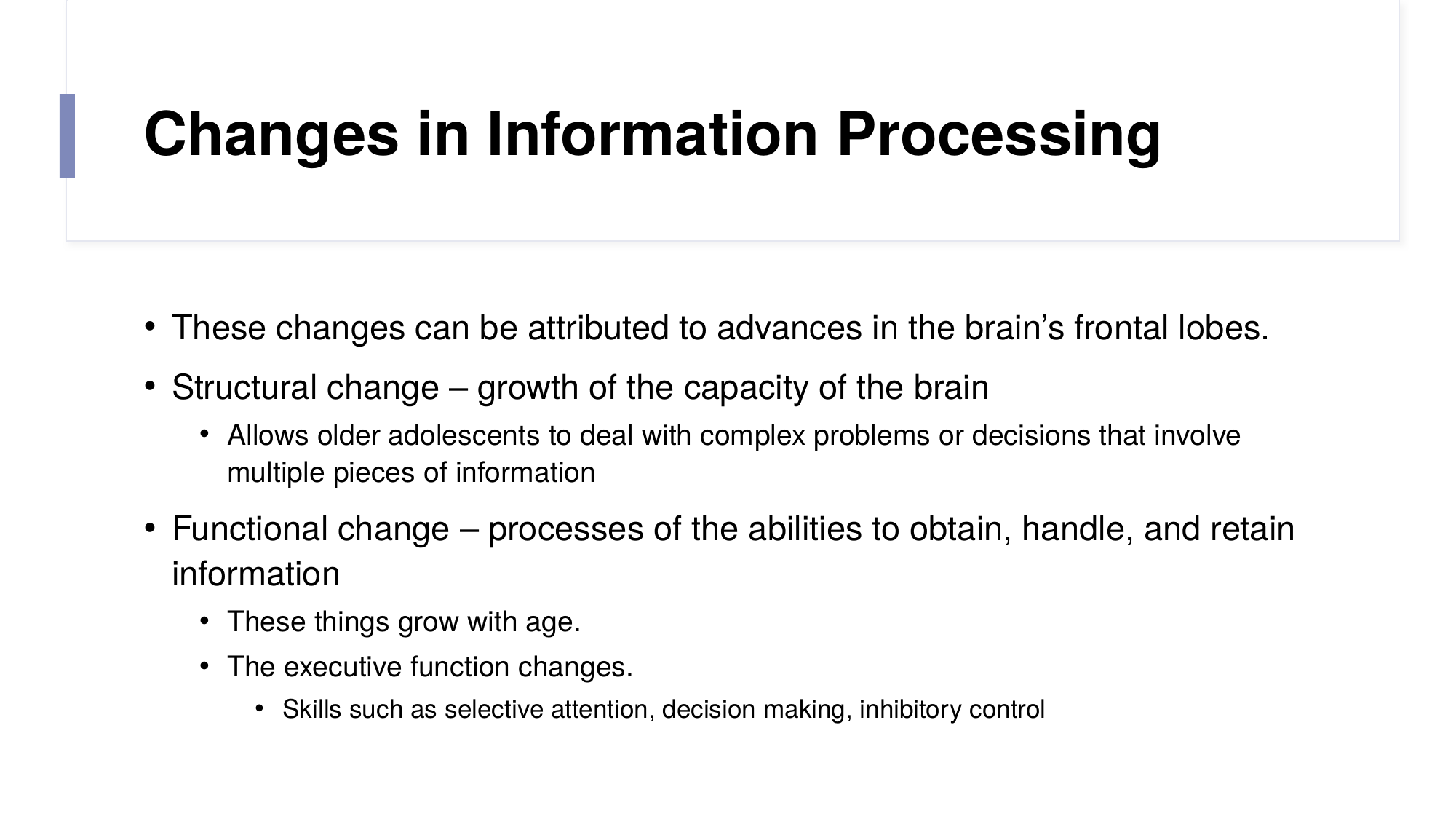

# Changes in Information Processing
These changes can be attributed to advances in the brain’s frontal lobes.
Structural change – growth of the capacity of the brain
Allows older adolescents to deal with complex problems or decisions that involve multiple pieces of information
Functional change – processes of the abilities to obtain, handle, and retain information
These things grow with age.
The executive function changes.
Skills such as selective attention, decision making, inhibitory control